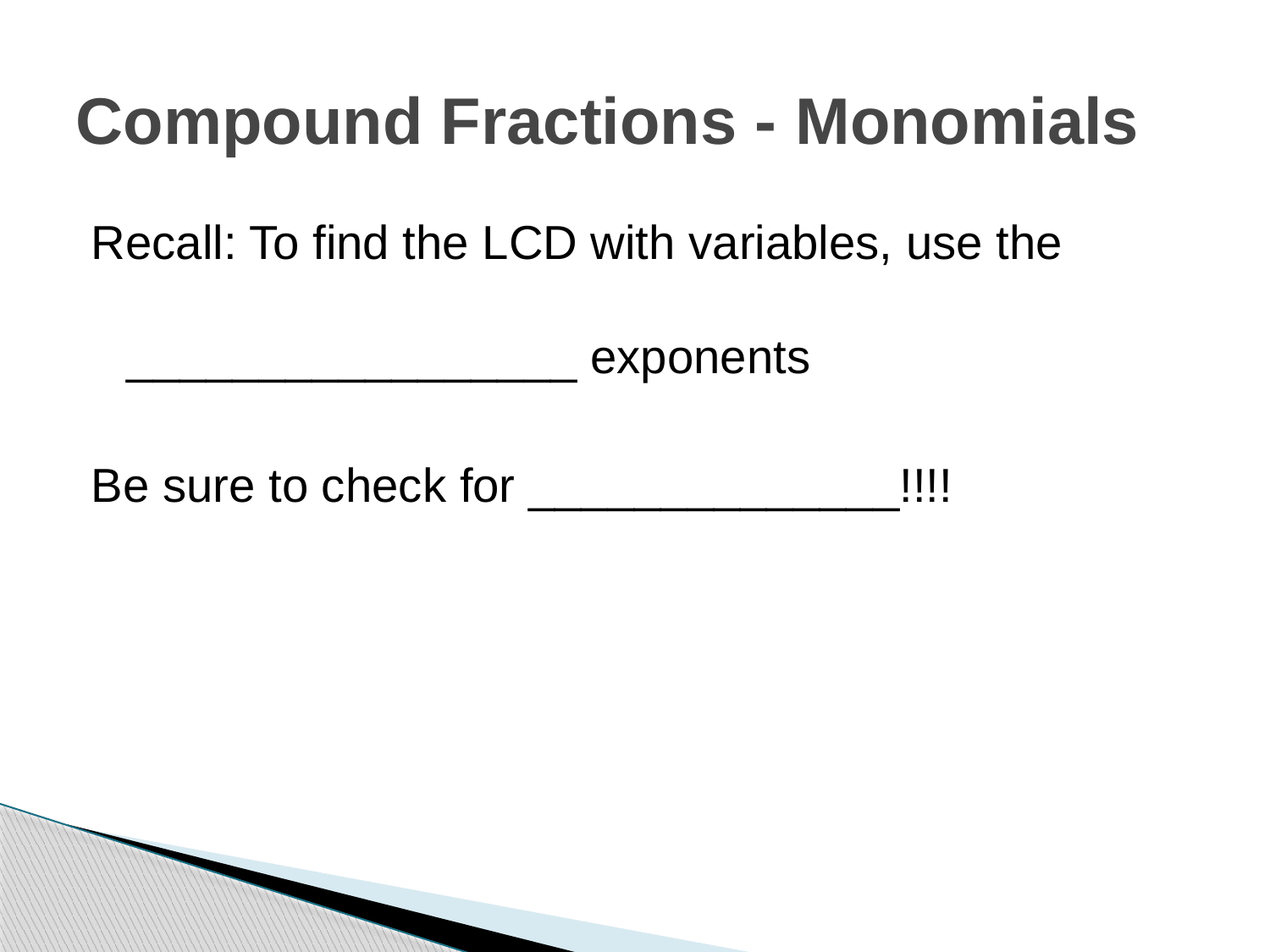

# Compound Fractions - Monomials
Recall: To find the LCD with variables, use the
_________________ exponents

Be sure to check for ______________!!!!